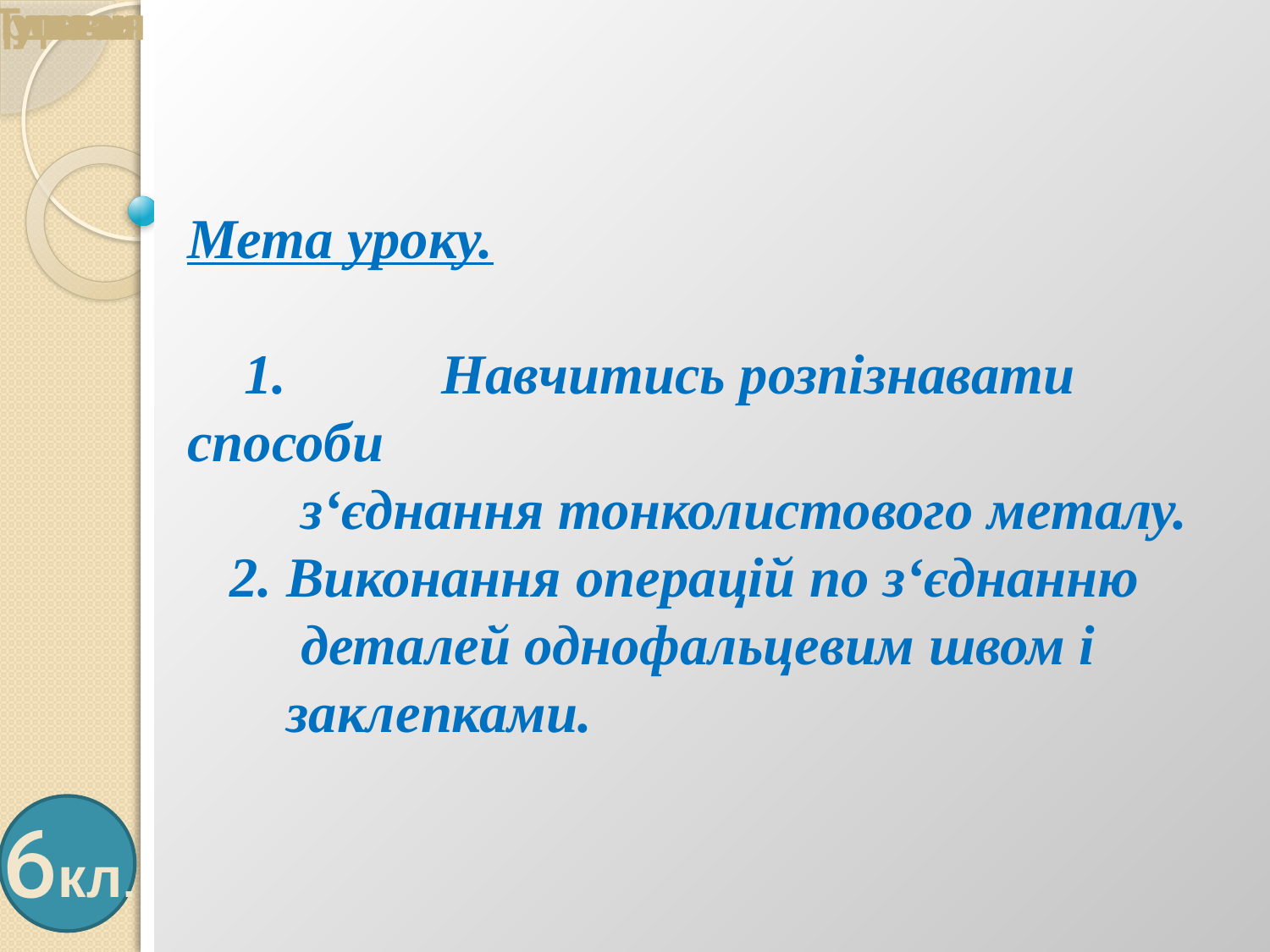

Трудове навчання
Мета уроку.

    1.  	Навчитись розпізнавати способи
        з‘єднання тонколистового металу.
   2. Виконання операцій по з‘єднанню
        деталей однофальцевим швом і
       заклепками.

6кл.